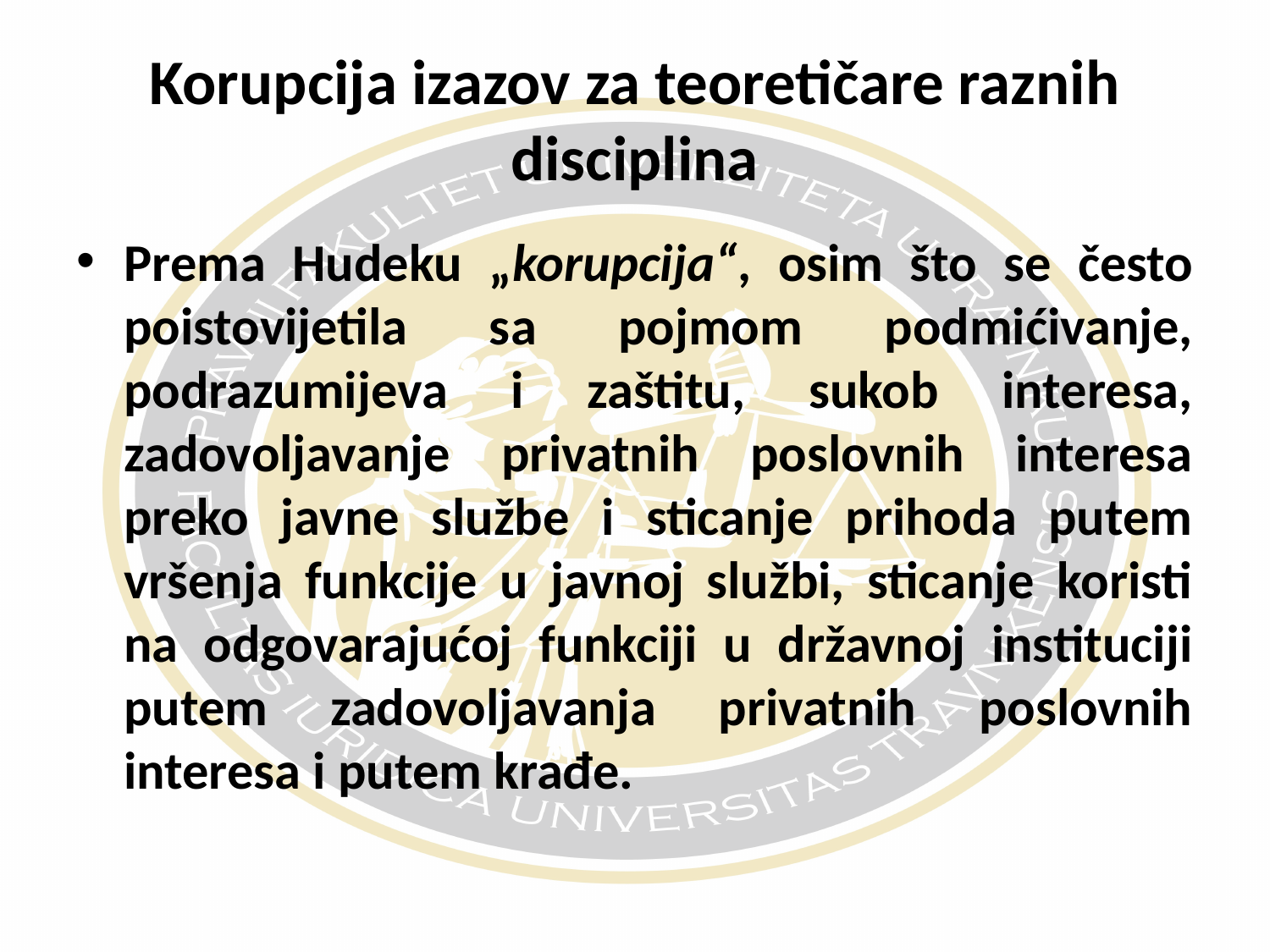

# Korupcija izazov za teoretičare raznih disciplina
Prema Hudeku „korupcija“, osim što se često poistovijetila sa pojmom podmićivanje, podrazumijeva i zaštitu, sukob interesa, zadovoljavanje privatnih poslovnih interesa preko javne službe i sticanje prihoda putem vršenja funkcije u javnoj službi, sticanje koristi na odgovarajućoj funkciji u državnoj instituciji putem zadovoljavanja privatnih poslovnih interesa i putem krađe.